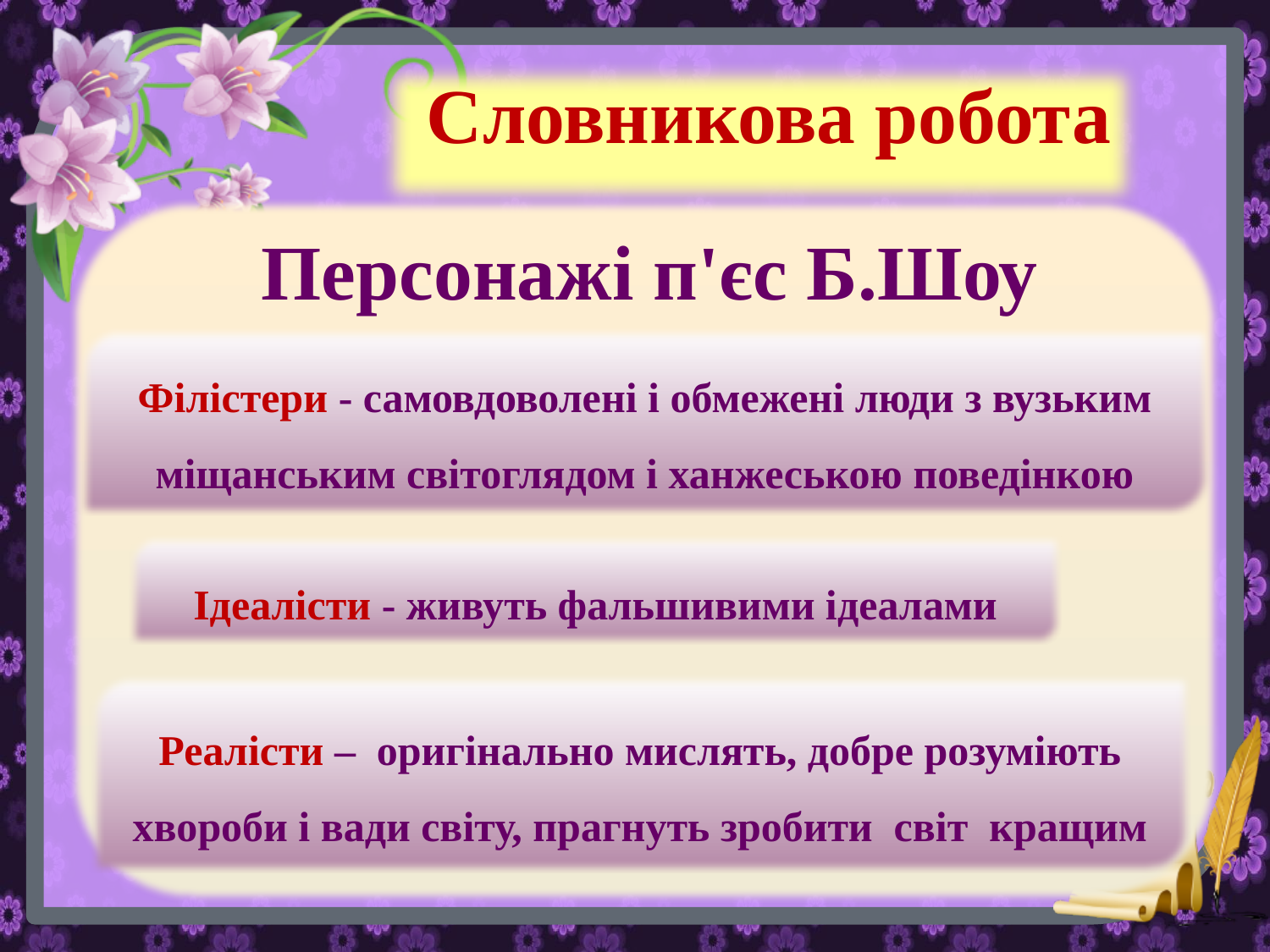

Словникова робота

Персонажі п'єс Б.Шоу
Філістери - самовдоволені і обмежені люди з вузьким міщанським світоглядом і ханжеською поведінкою
Ідеалісти - живуть фальшивими ідеалами
Реалісти –  оригінально мислять, добре розуміють хвороби і вади світу, прагнуть зробити  світ  кращим